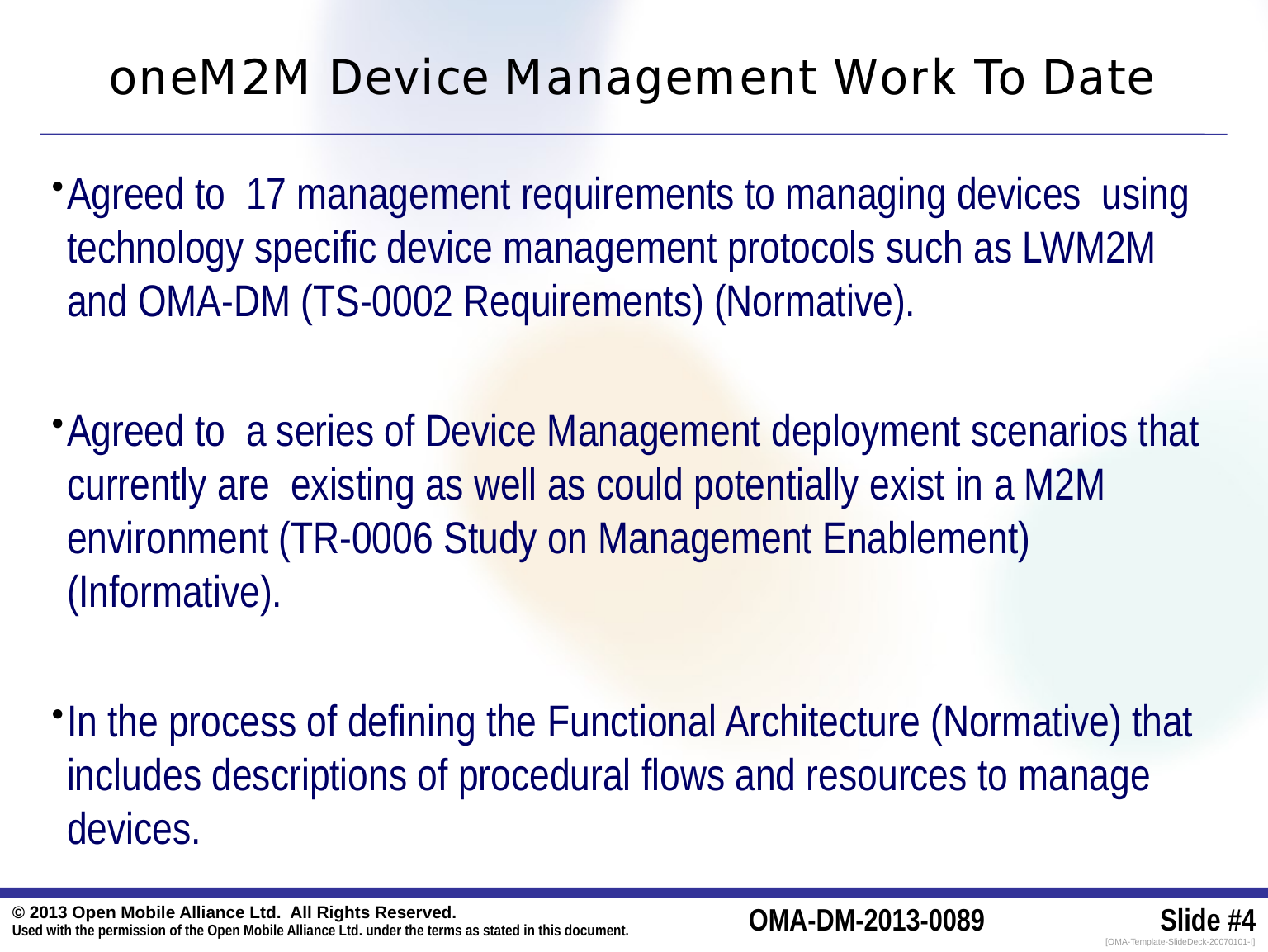

# oneM2M Device Management Work To Date
Agreed to  17 management requirements to managing devices  using  technology specific device management protocols such as LWM2M and OMA-DM (TS-0002 Requirements) (Normative).

Agreed to  a series of Device Management deployment scenarios that currently are  existing as well as could potentially exist in a M2M environment (TR-0006 Study on Management Enablement) (Informative).

In the process of defining the Functional Architecture (Normative) that includes descriptions of procedural flows and resources to manage devices.